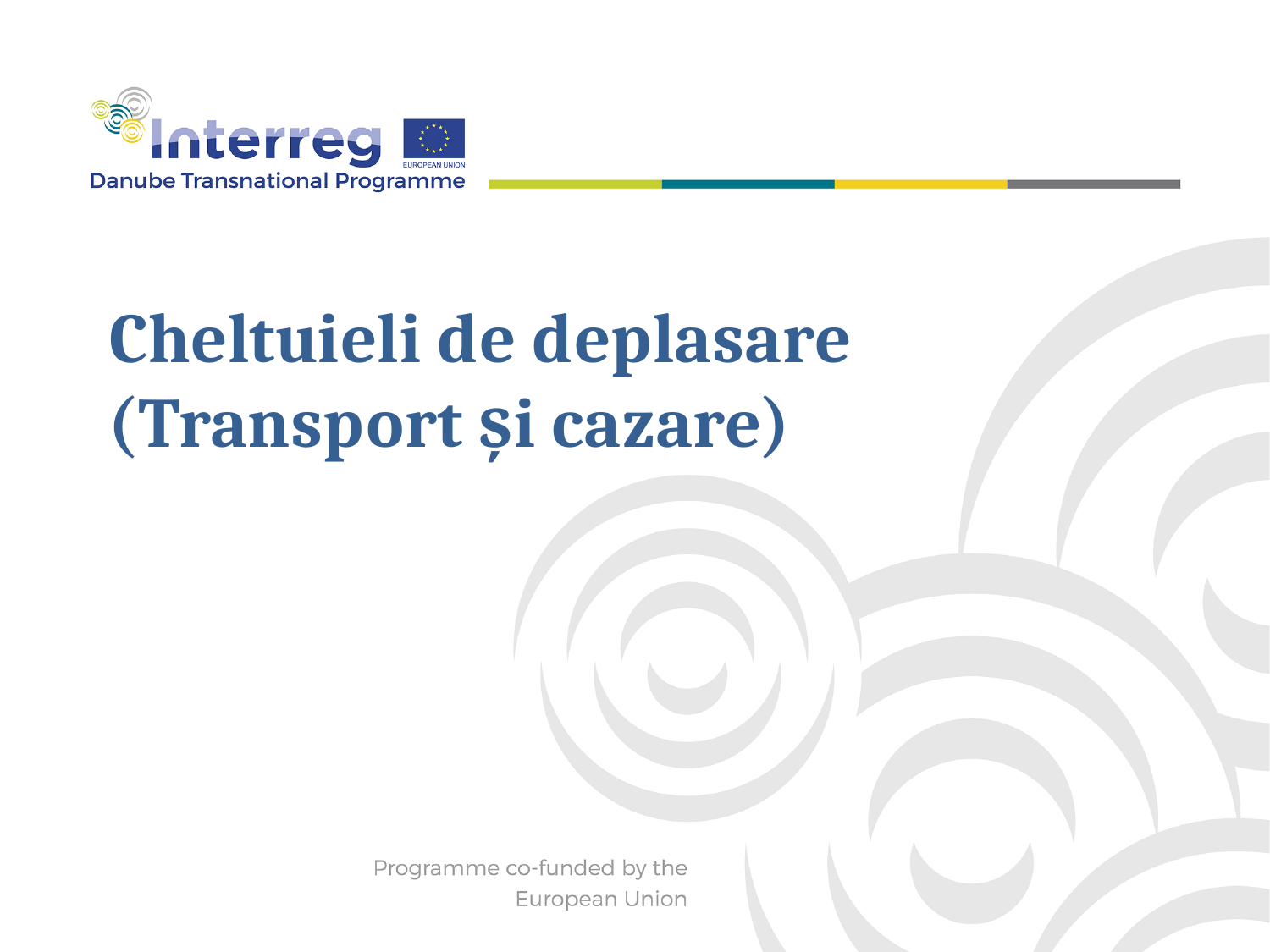

# Cheltuieli de deplasare (Transport și cazare)